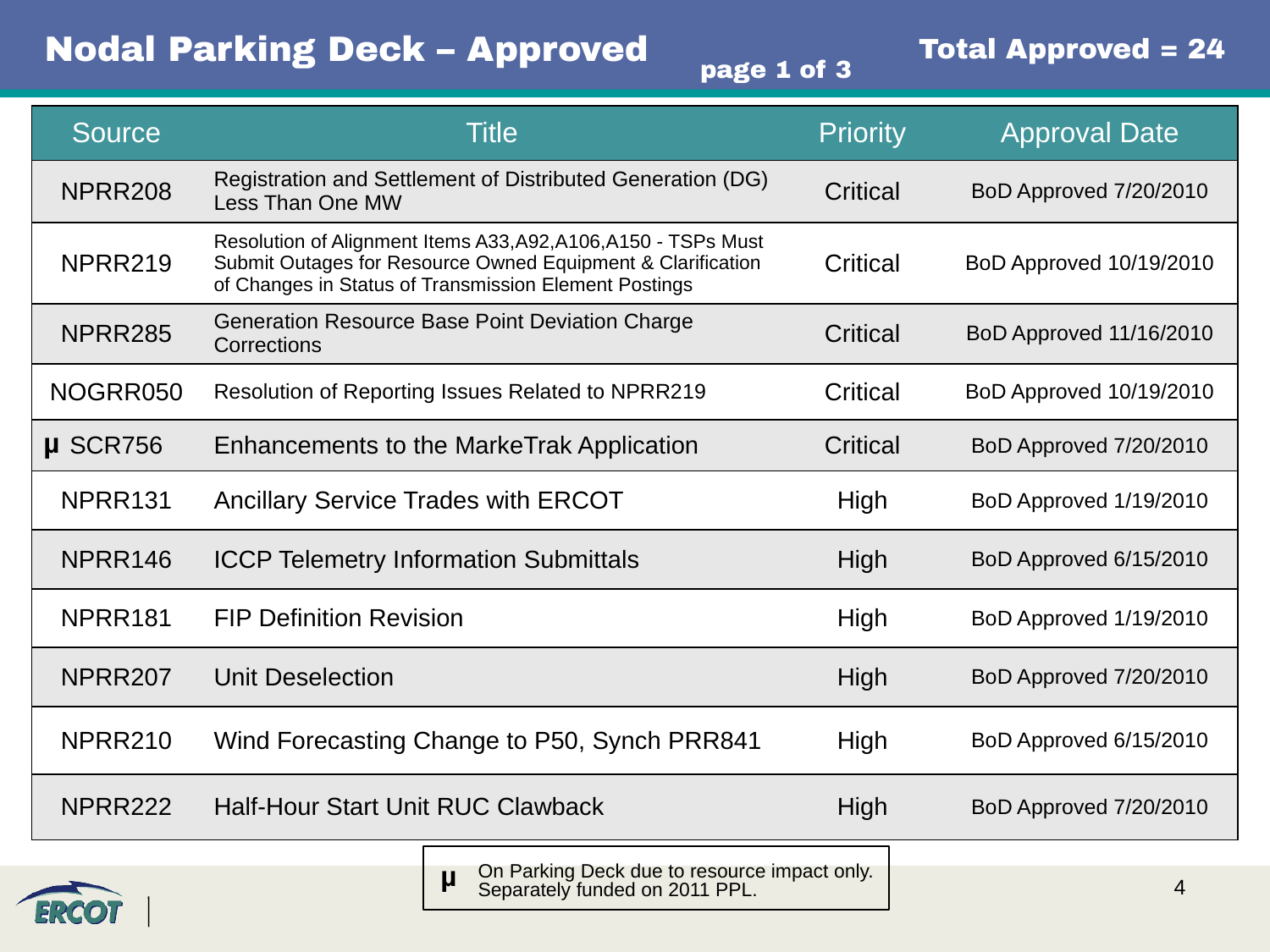

# Nodal Parking Deck – Approved
Total Approved = 24
page 1 of 3
| Source | Title | Priority | Approval Date |
| --- | --- | --- | --- |
| NPRR208 | Registration and Settlement of Distributed Generation (DG) Less Than One MW | Critical | BoD Approved 7/20/2010 |
| NPRR219 | Resolution of Alignment Items A33,A92,A106,A150 - TSPs Must Submit Outages for Resource Owned Equipment & Clarification of Changes in Status of Transmission Element Postings | Critical | BoD Approved 10/19/2010 |
| NPRR285 | Generation Resource Base Point Deviation Charge Corrections | Critical | BoD Approved 11/16/2010 |
| NOGRR050 | Resolution of Reporting Issues Related to NPRR219 | Critical | BoD Approved 10/19/2010 |
| SCR756 | Enhancements to the MarkeTrak Application | Critical | BoD Approved 7/20/2010 |
| NPRR131 | Ancillary Service Trades with ERCOT | High | BoD Approved 1/19/2010 |
| NPRR146 | ICCP Telemetry Information Submittals | High | BoD Approved 6/15/2010 |
| NPRR181 | FIP Definition Revision | High | BoD Approved 1/19/2010 |
| NPRR207 | Unit Deselection | High | BoD Approved 7/20/2010 |
| NPRR210 | Wind Forecasting Change to P50, Synch PRR841 | High | BoD Approved 6/15/2010 |
| NPRR222 | Half-Hour Start Unit RUC Clawback | High | BoD Approved 7/20/2010 |
µ

On Parking Deck due to resource impact only.  Separately funded on 2011 PPL.
µ